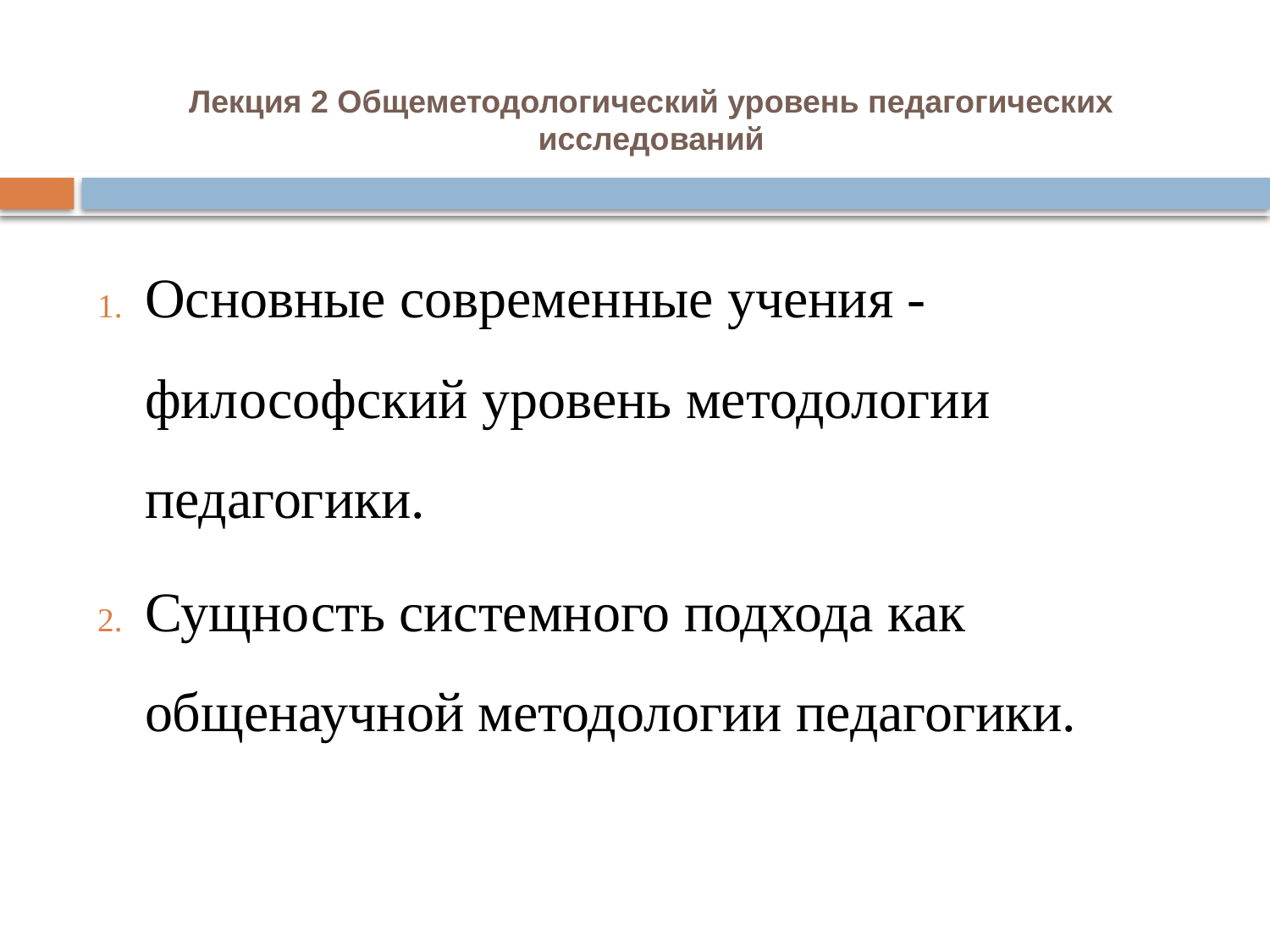

# Лекция 2 Общеметодологический уровень педагогических исследований
Основные современные учения - философский уровень методологии педагогики.
Сущность системного подхода как общенаучной методологии педагогики.